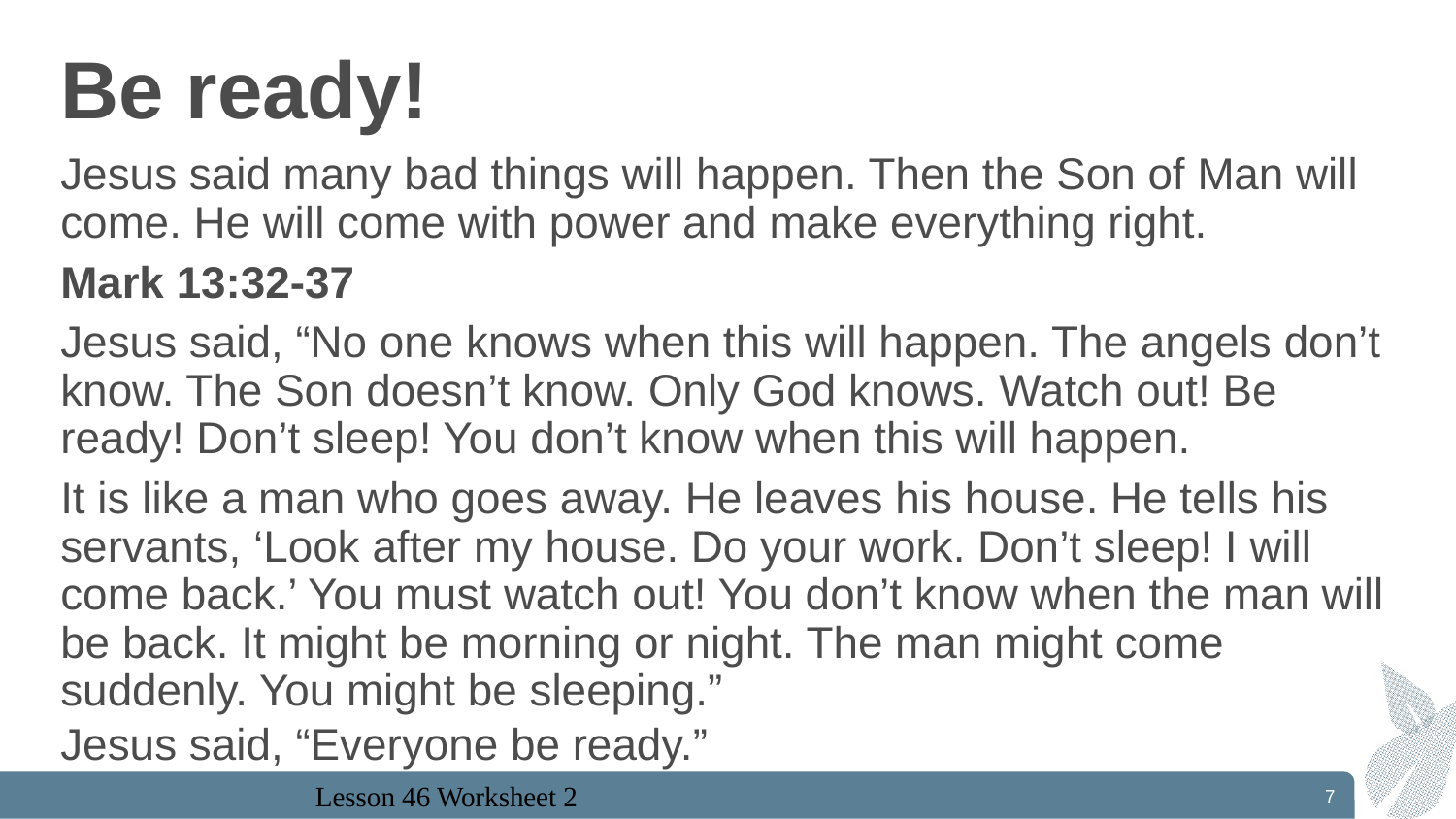

# Be ready!
Jesus said many bad things will happen. Then the Son of Man will come. He will come with power and make everything right.
Mark 13:32-37
Jesus said, “No one knows when this will happen. The angels don’t know. The Son doesn’t know. Only God knows. Watch out! Be ready! Don’t sleep! You don’t know when this will happen.
It is like a man who goes away. He leaves his house. He tells his servants, ‘Look after my house. Do your work. Don’t sleep! I will come back.’ You must watch out! You don’t know when the man will be back. It might be morning or night. The man might come suddenly. You might be sleeping.”
Jesus said, “Everyone be ready.”
7
Lesson 46 Worksheet 2